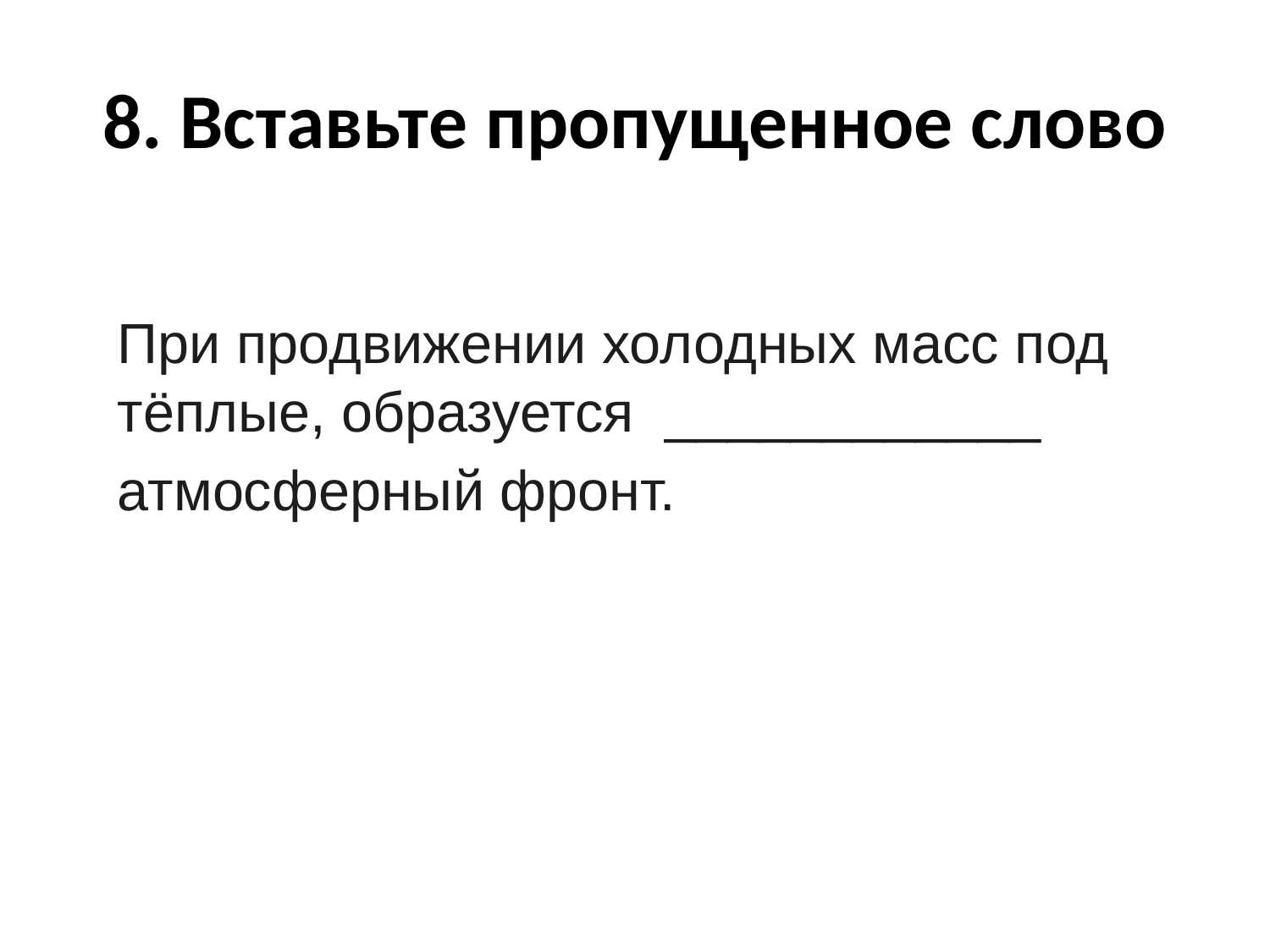

# 8. Вставьте пропущенное слово

При продвижении холодных масс под    тёплые, образуется  ____________
атмосферный фронт.